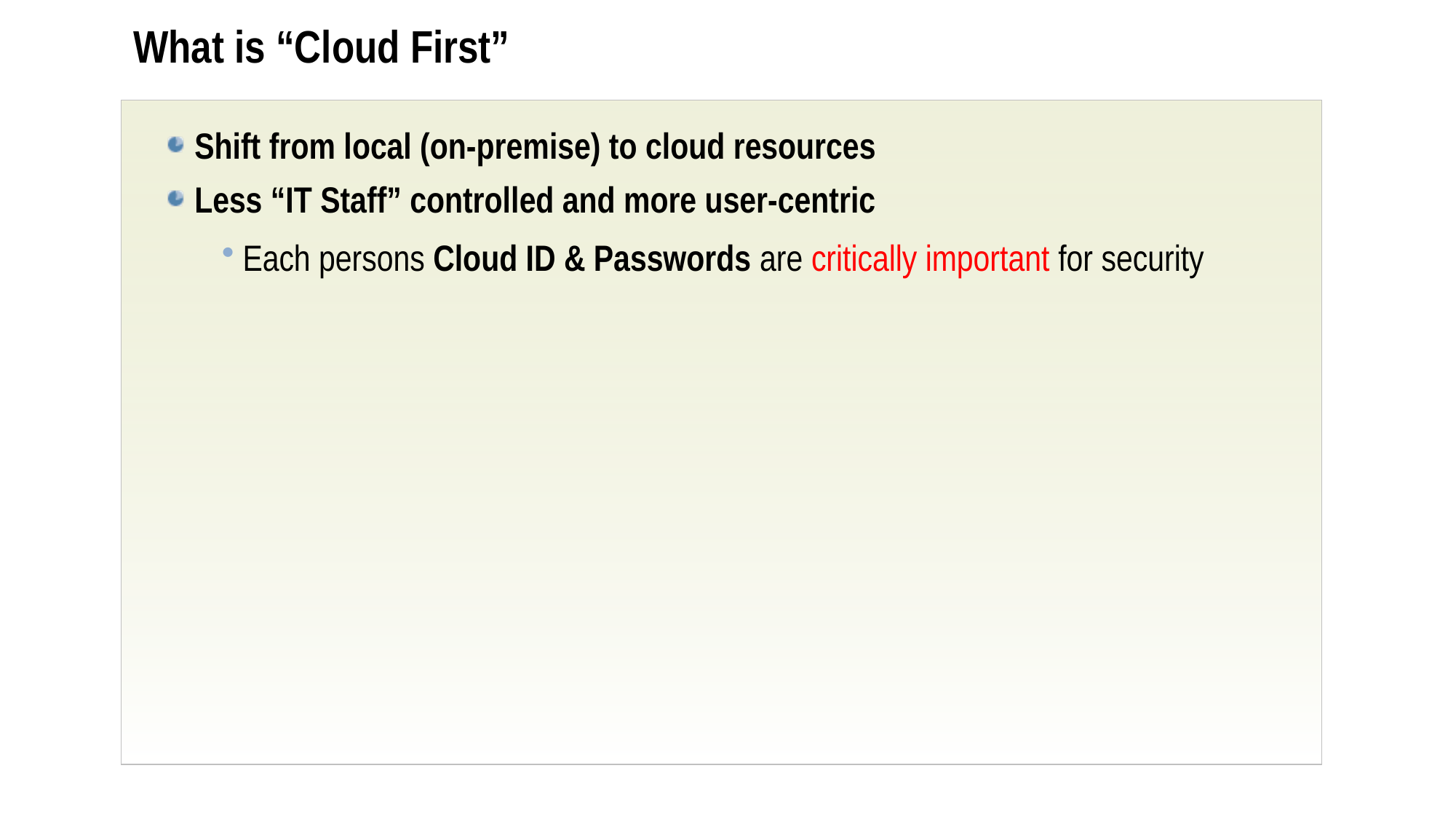

# What is “Cloud First”
Shift from local (on-premise) to cloud resources
Less “IT Staff” controlled and more user-centric
Each persons Cloud ID & Passwords are critically important for security